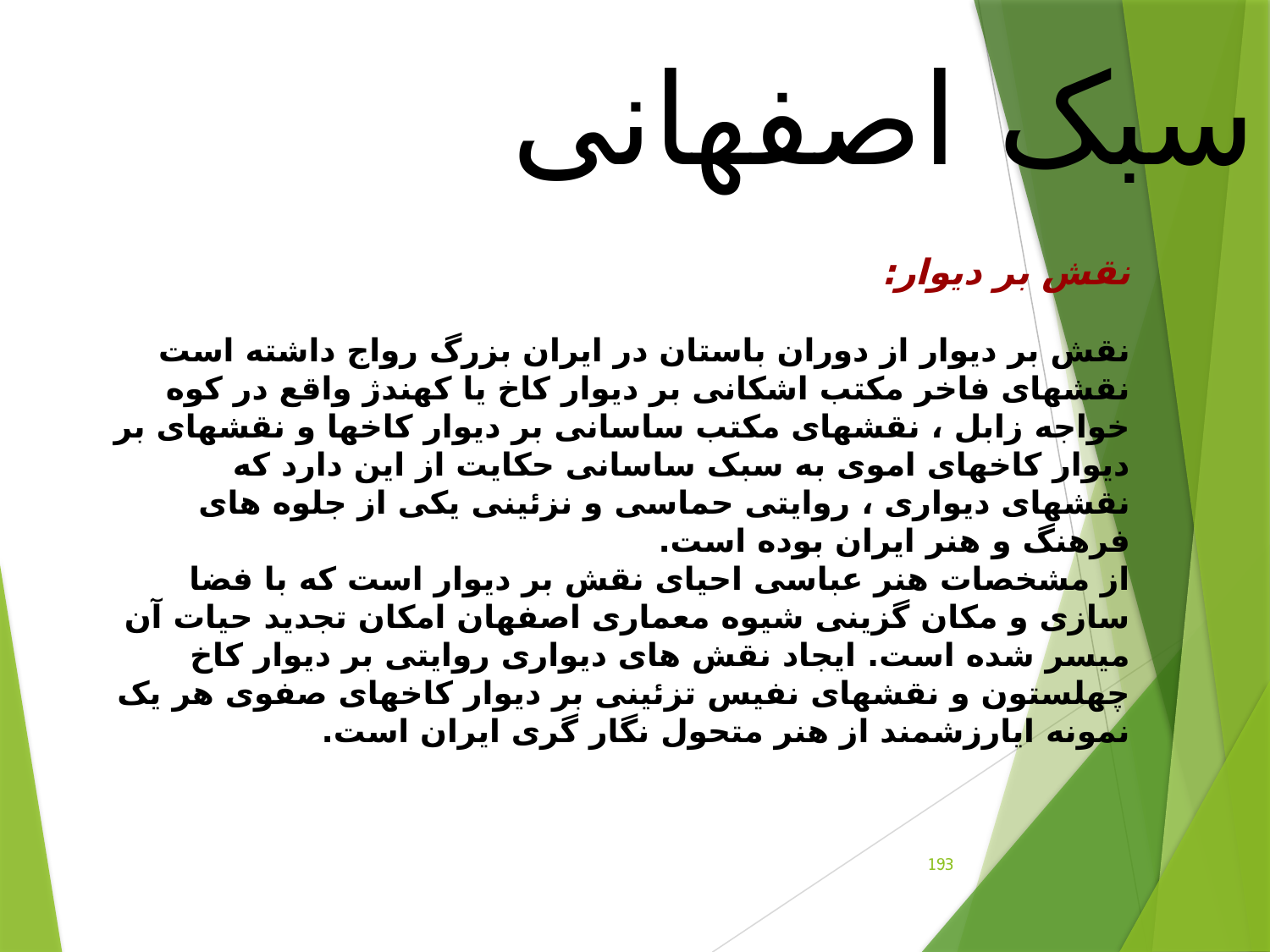

سبک اصفهانی
نقش بر دیوار:

نقش بر دیوار از دوران باستان در ایران بزرگ رواج داشته است نقشهای فاخر مکتب اشکانی بر دیوار کاخ یا کهندژ واقع در کوه خواجه زابل ، نقشهای مکتب ساسانی بر دیوار کاخها و نقشهای بر دیوار کاخهای اموی به سبک ساسانی حکایت از این دارد که نقشهای دیواری ، روایتی حماسی و نزئینی یکی از جلوه های فرهنگ و هنر ایران بوده است.
از مشخصات هنر عباسی احیای نقش بر دیوار است که با فضا سازی و مکان گزینی شیوه معماری اصفهان امکان تجدید حیات آن میسر شده است. ایجاد نقش های دیواری روایتی بر دیوار کاخ چهلستون و نقشهای نفیس تزئینی بر دیوار کاخهای صفوی هر یک نمونه ایارزشمند از هنر متحول نگار گری ایران است.
193